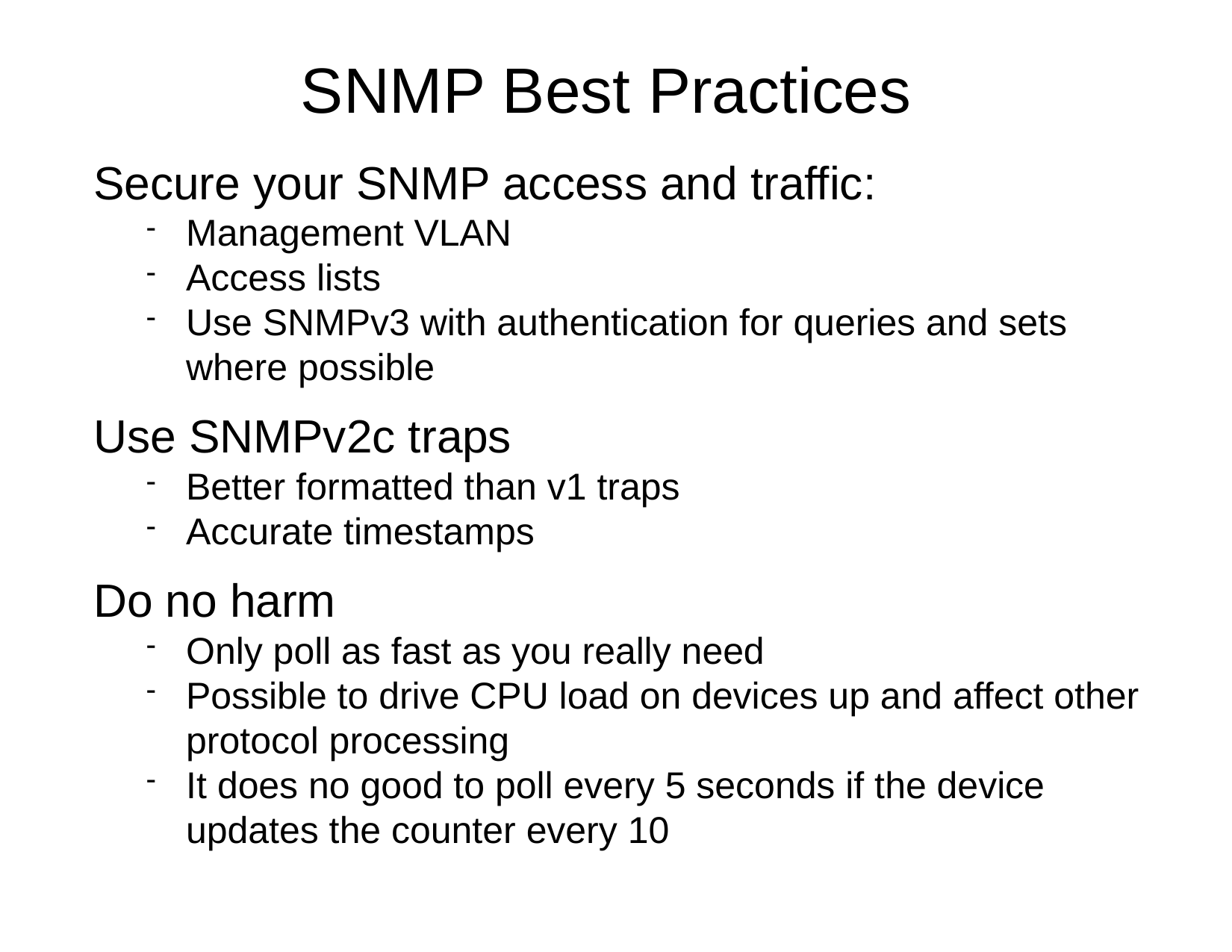

SNMP Best Practices
Secure your SNMP access and traffic:
Management VLAN
Access lists
Use SNMPv3 with authentication for queries and sets where possible

Use SNMPv2c traps
Better formatted than v1 traps
Accurate timestamps

Do no harm
Only poll as fast as you really need
Possible to drive CPU load on devices up and affect other protocol processing
It does no good to poll every 5 seconds if the device updates the counter every 10